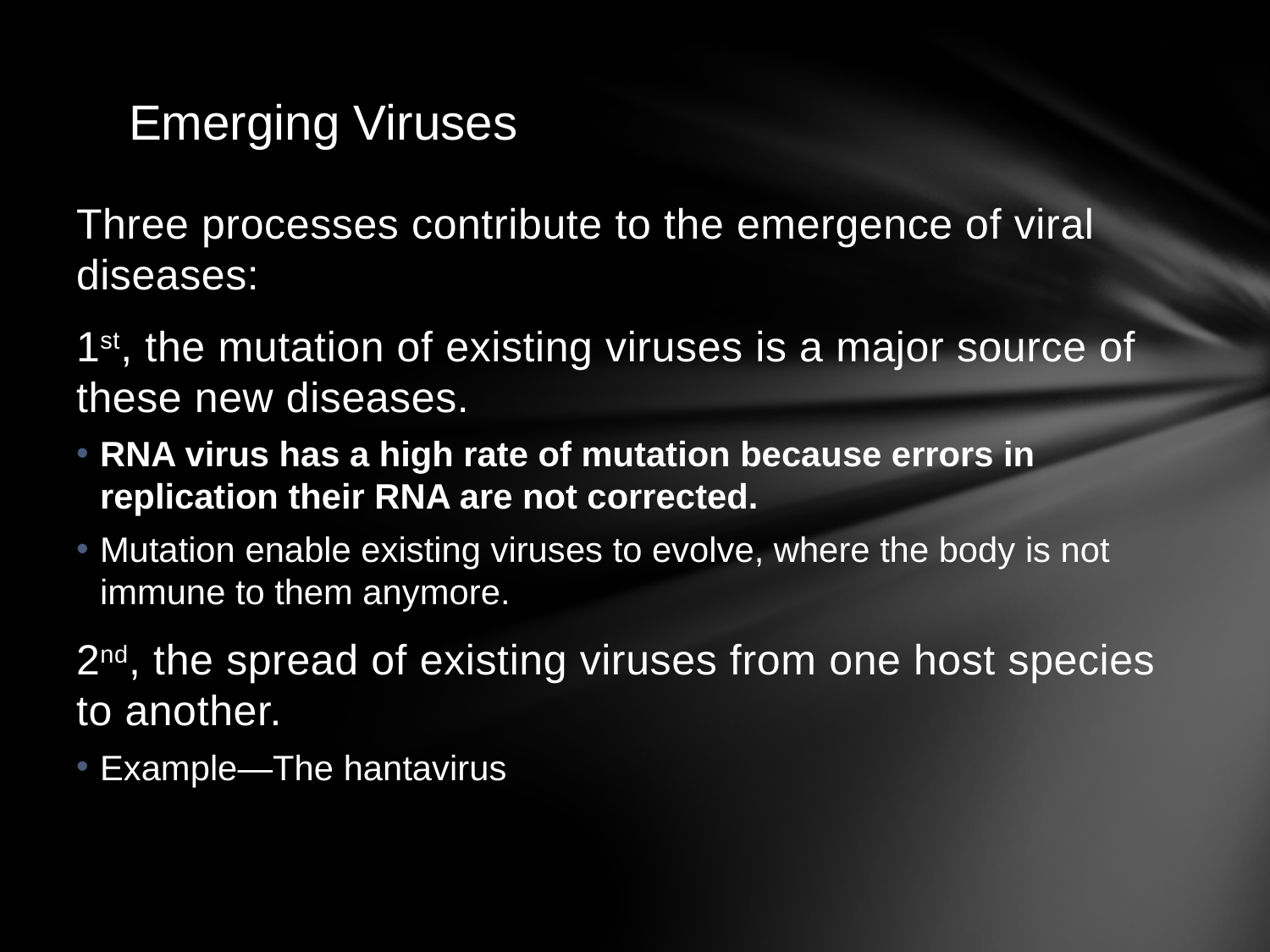

Emerging Viruses
Three processes contribute to the emergence of viral diseases:
1st, the mutation of existing viruses is a major source of these new diseases.
RNA virus has a high rate of mutation because errors in replication their RNA are not corrected.
Mutation enable existing viruses to evolve, where the body is not immune to them anymore.
2nd, the spread of existing viruses from one host species to another.
Example—The hantavirus